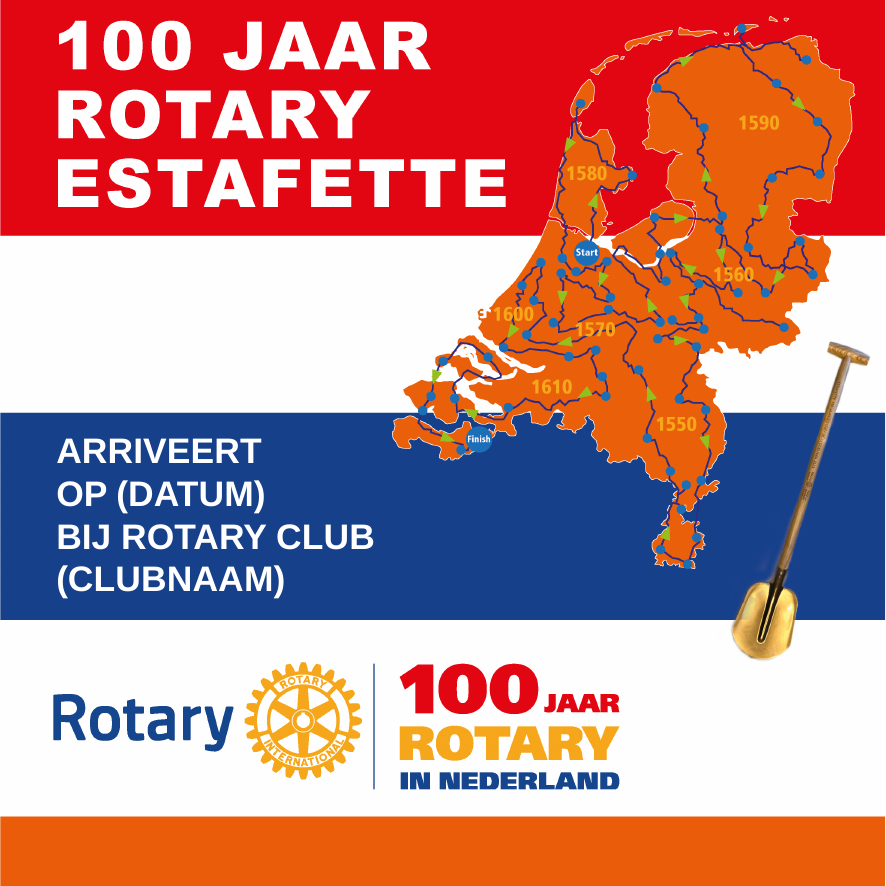

ARRIVEERT
OP (DATUM)
BIJ ROTARY CLUB (CLUBNAAM)